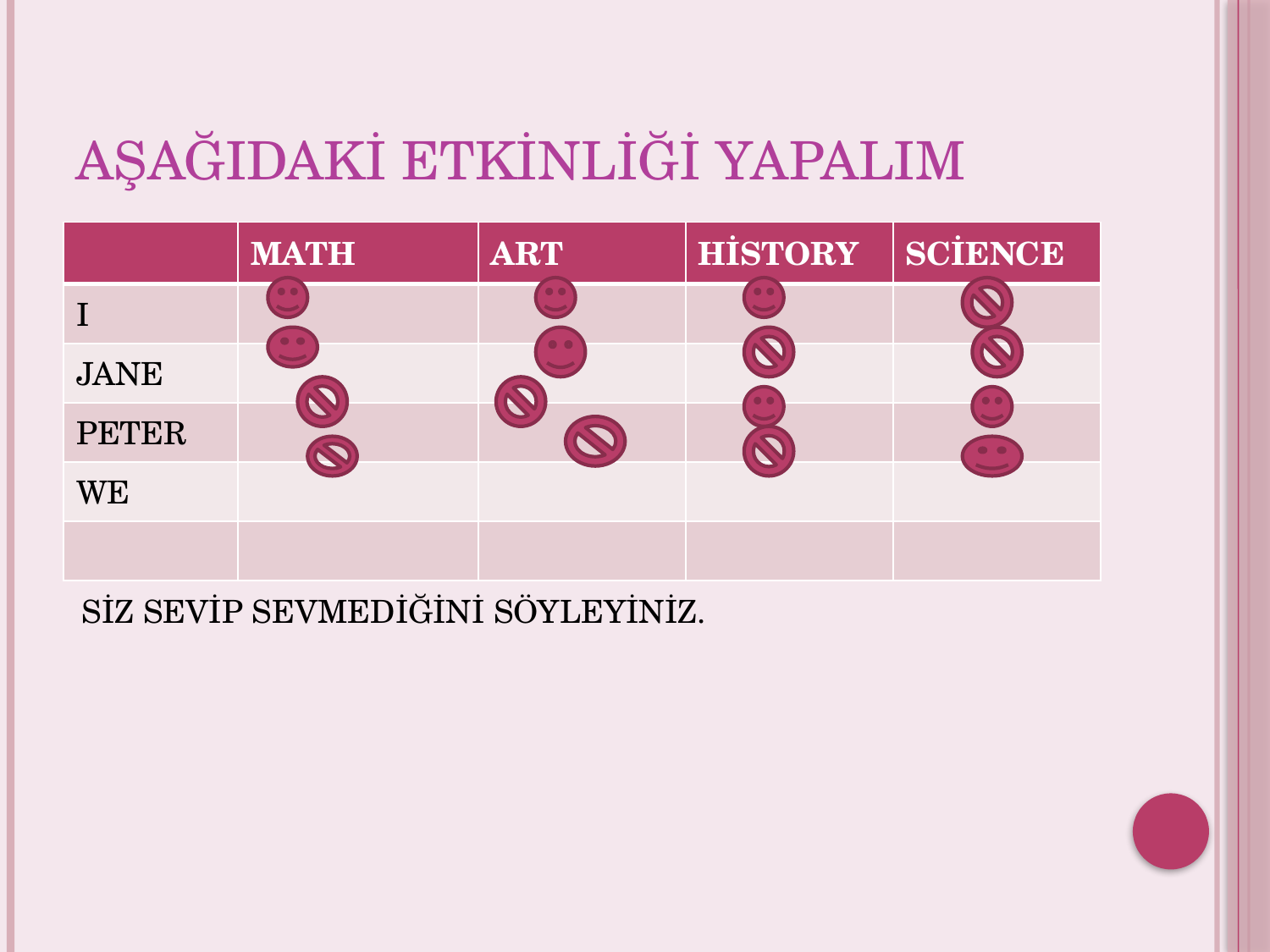

# Aşağıdaki etkinliği yapalım
|  | MATH | ART | HİSTORY | SCİENCE |
| --- | --- | --- | --- | --- |
| I |  |  |  |  |
| JANE |  |  |  |  |
| PETER |  |  |  |  |
| WE |  |  |  |  |
|  |  |  |  |  |

SİZ SEVİP SEVMEDİĞİNİ SÖYLEYİNİZ.